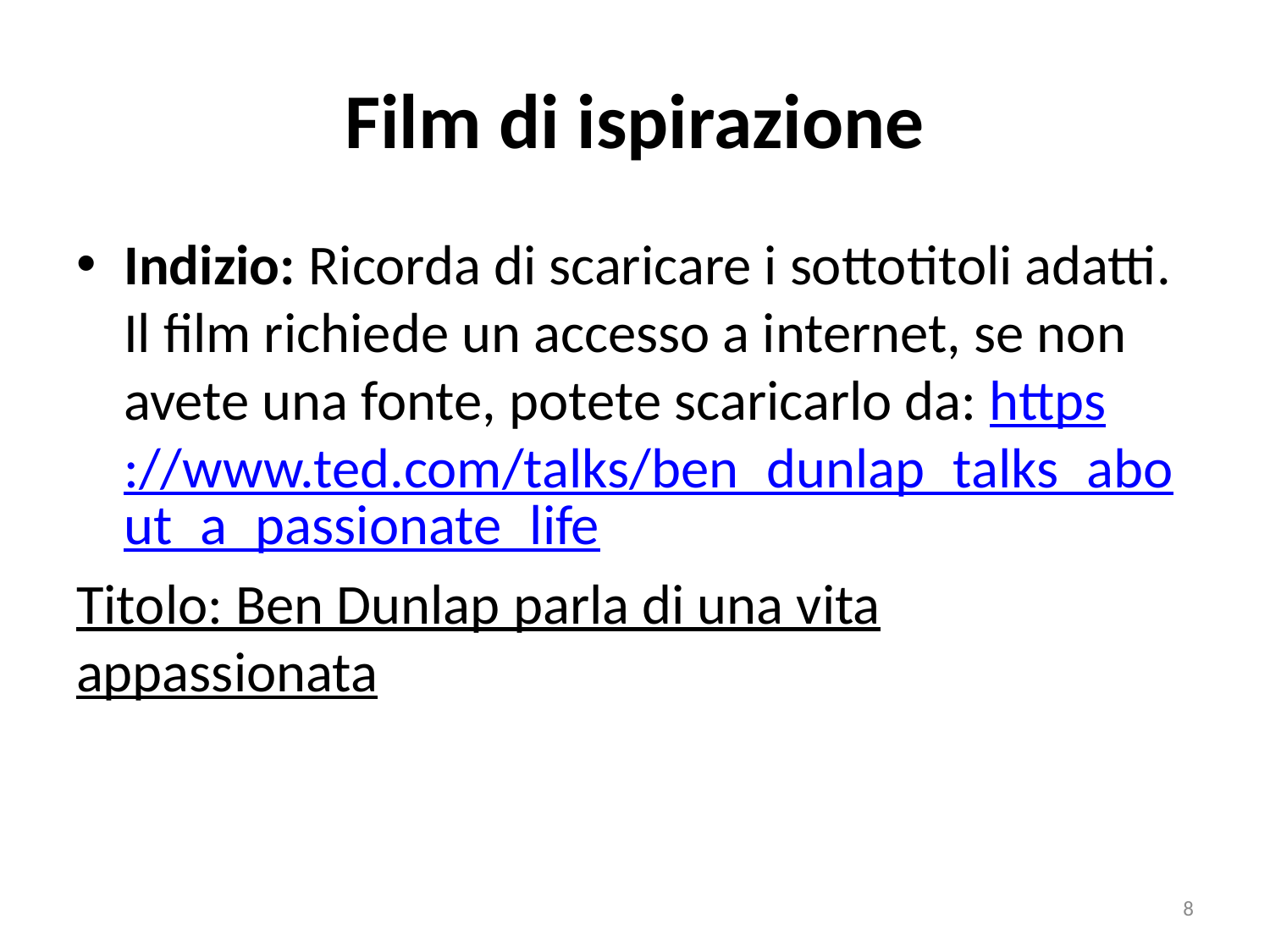

# Film di ispirazione
Indizio: Ricorda di scaricare i sottotitoli adatti. Il film richiede un accesso a internet, se non avete una fonte, potete scaricarlo da: https://www.ted.com/talks/ben_dunlap_talks_about_a_passionate_life
Titolo: Ben Dunlap parla di una vita appassionata
8